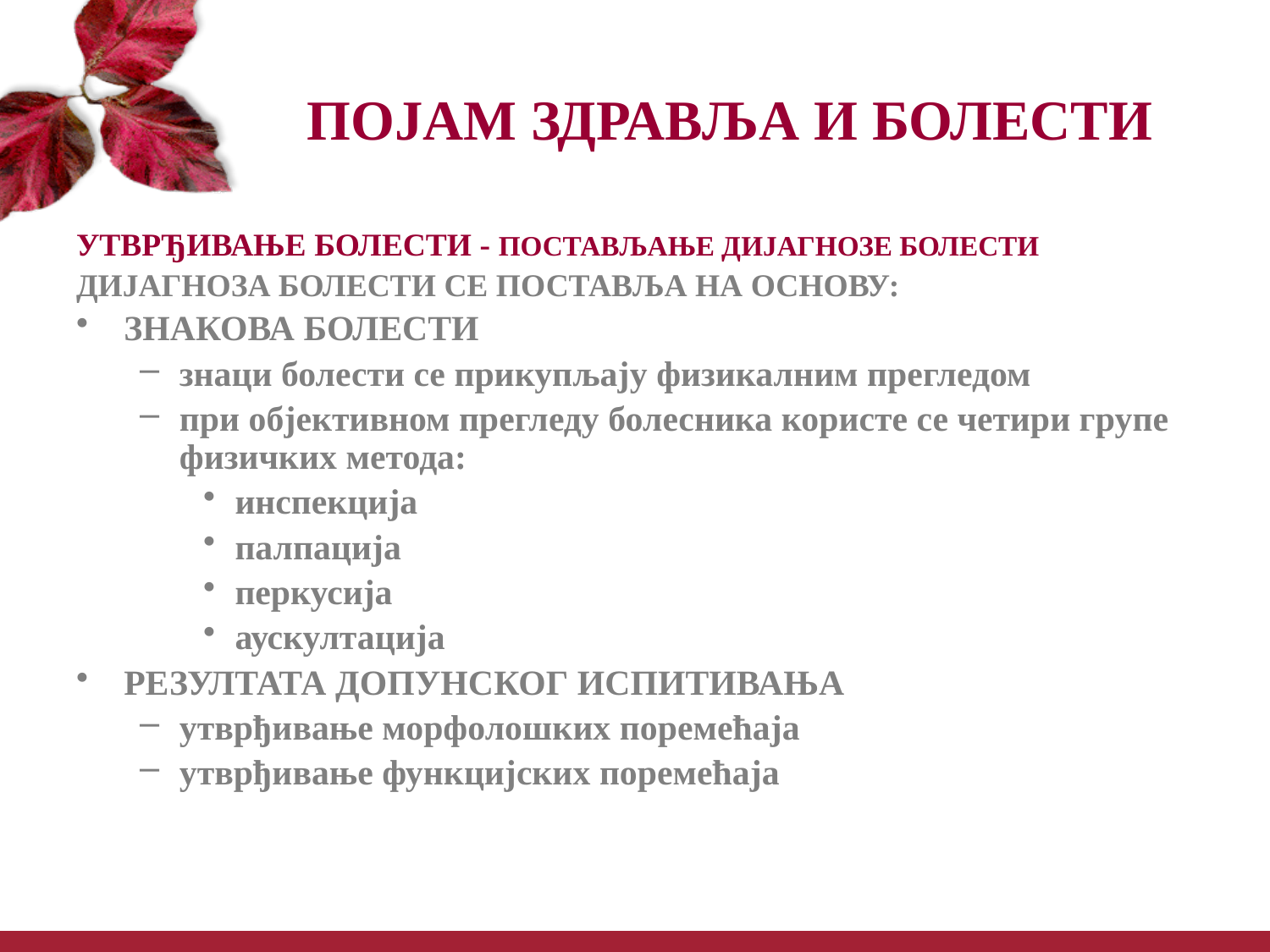

# ПОЈАМ ЗДРАВЉА И БОЛЕСТИ
УТВРЂИВАЊЕ БОЛЕСТИ - ПОСТАВЉАЊЕ ДИЈАГНОЗЕ БОЛЕСТИ
ДИЈАГНОЗА БОЛЕСТИ СЕ ПОСТАВЉА НА ОСНОВУ:
ЗНАКОВА БОЛЕСТИ
знаци болести се прикупљају физикалним прегледом
при објективном прегледу болесника користе се четири групе физичких метода:
инспекција
палпација
перкусија
аускултација
РЕЗУЛТАТА ДОПУНСКОГ ИСПИТИВАЊА
утврђивање морфолошких поремећаја
утврђивање функцијских поремећаја